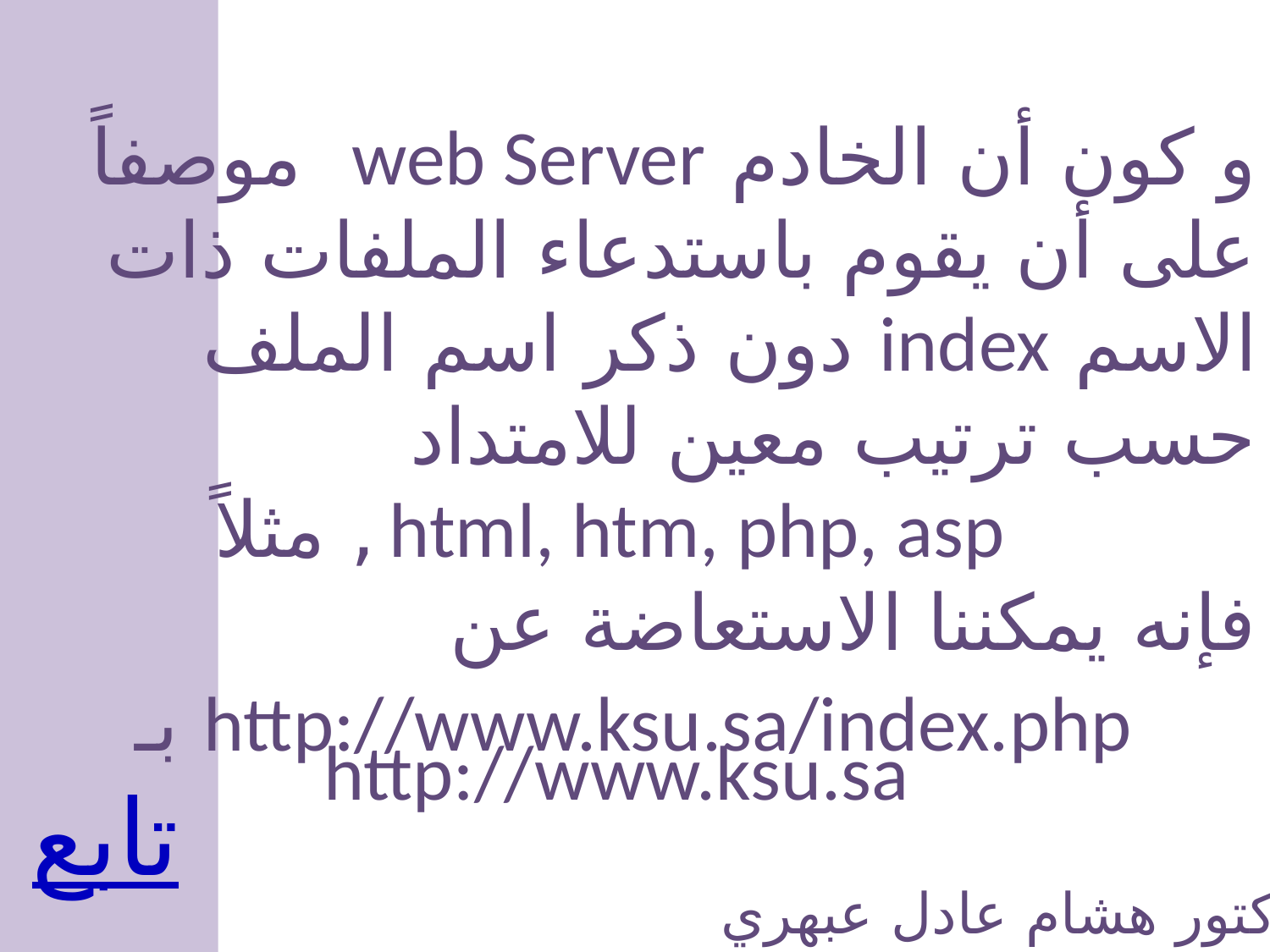

و كون أن الخادم web Server  موصفاً على أن يقوم باستدعاء الملفات ذات  الاسم index دون ذكر اسم الملف حسب ترتيب معين للامتداد
  html, htm, php, asp, مثلاً
فإنه يمكننا الاستعاضة عن
 http://www.ksu.sa/index.php بـ
http://www.ksu.sa
تابع
الدكتور هشام عادل عبهري